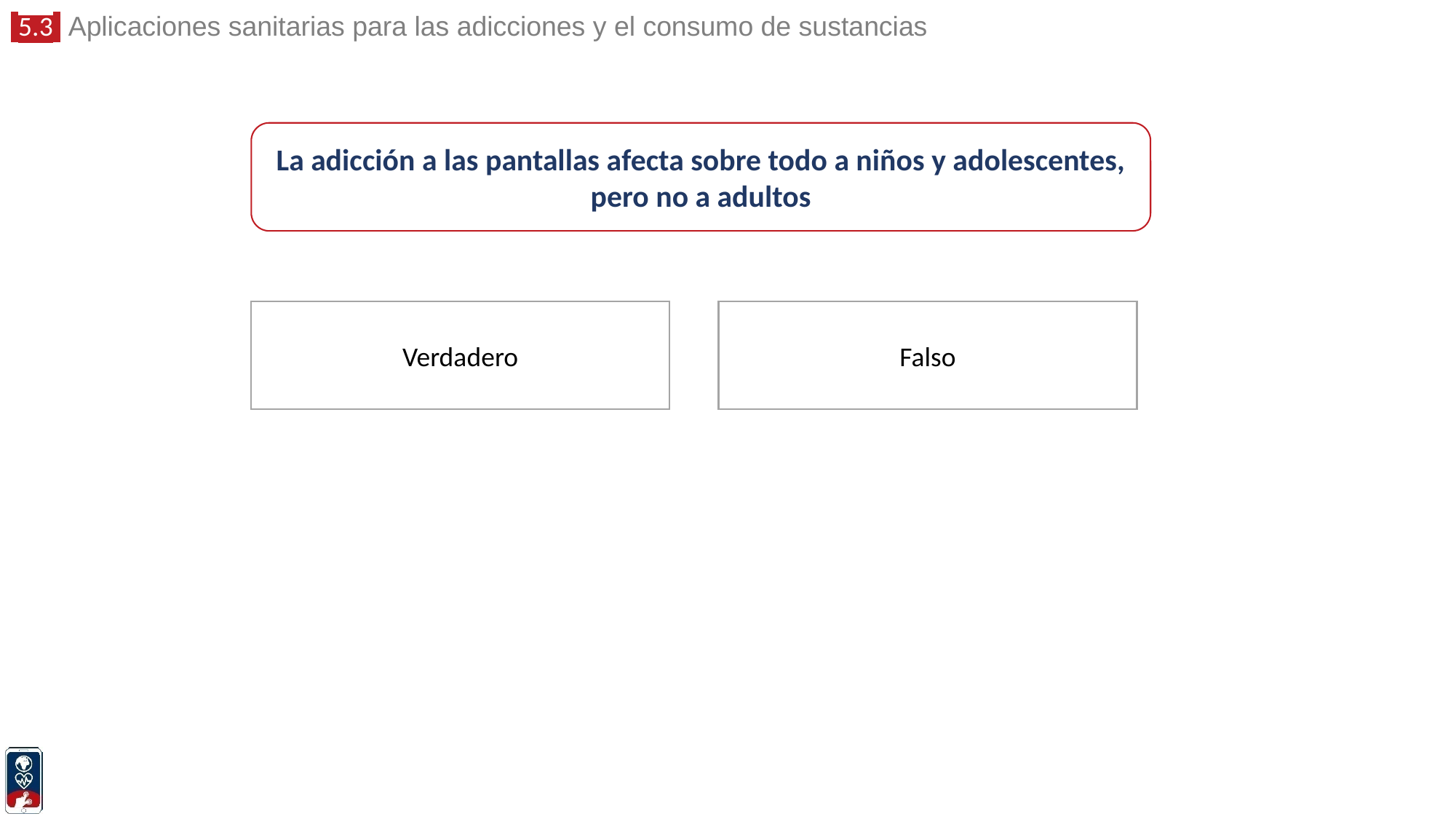

La adicción a las pantallas afecta sobre todo a niños y adolescentes, pero no a adultos
Verdadero
Falso